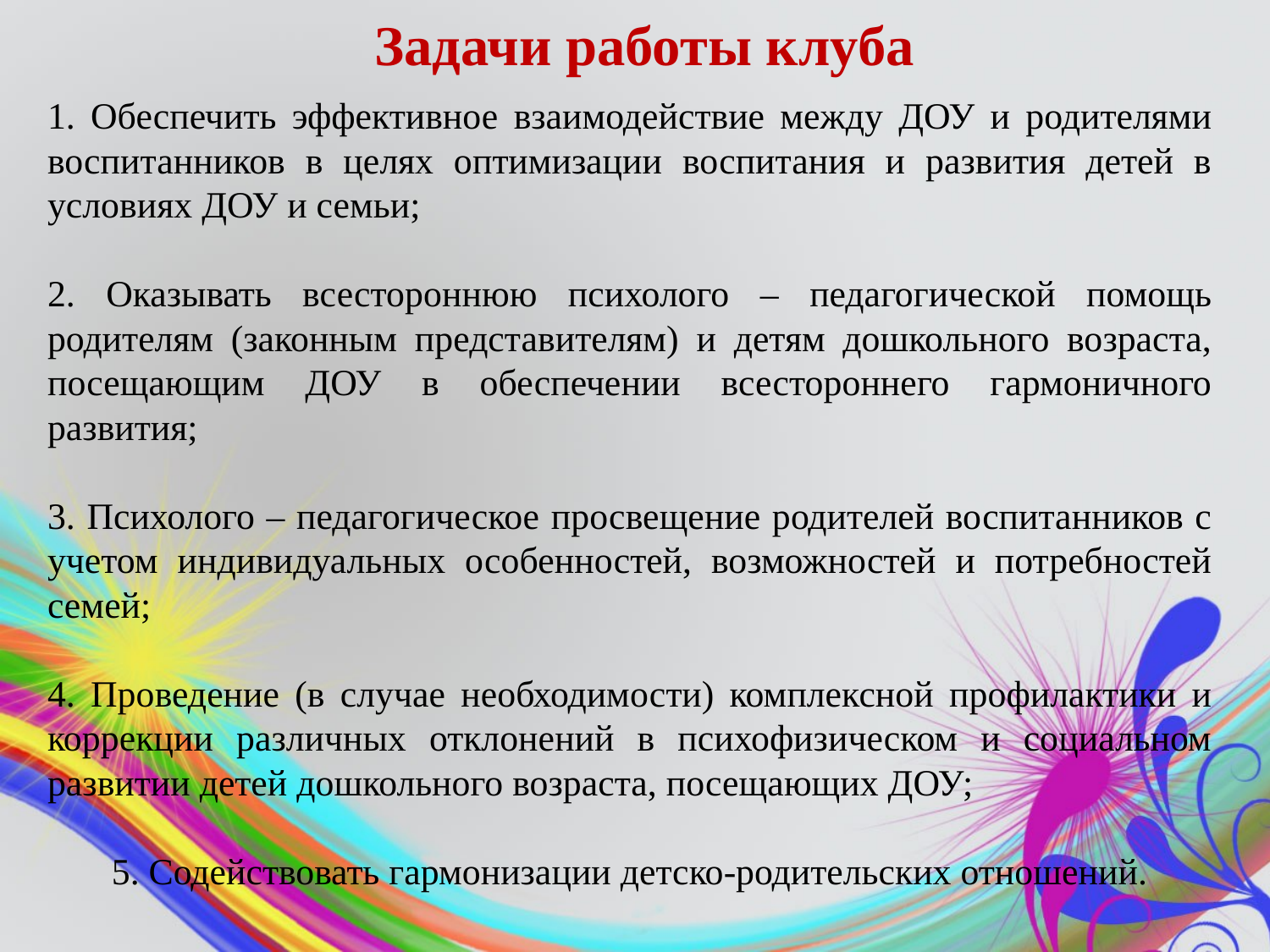

# Задачи работы клуба
1. Обеспечить эффективное взаимодействие между ДОУ и родителями воспитанников в целях оптимизации воспитания и развития детей в условиях ДОУ и семьи;

2. Оказывать всестороннюю психолого – педагогической помощь родителям (законным представителям) и детям дошкольного возраста, посещающим ДОУ в обеспечении всестороннего гармоничного развития;

3. Психолого – педагогическое просвещение родителей воспитанников с учетом индивидуальных особенностей, возможностей и потребностей семей;

4. Проведение (в случае необходимости) комплексной профилактики и коррекции различных отклонений в психофизическом и социальном развитии детей дошкольного возраста, посещающих ДОУ;

5. Содействовать гармонизации детско-родительских отношений.